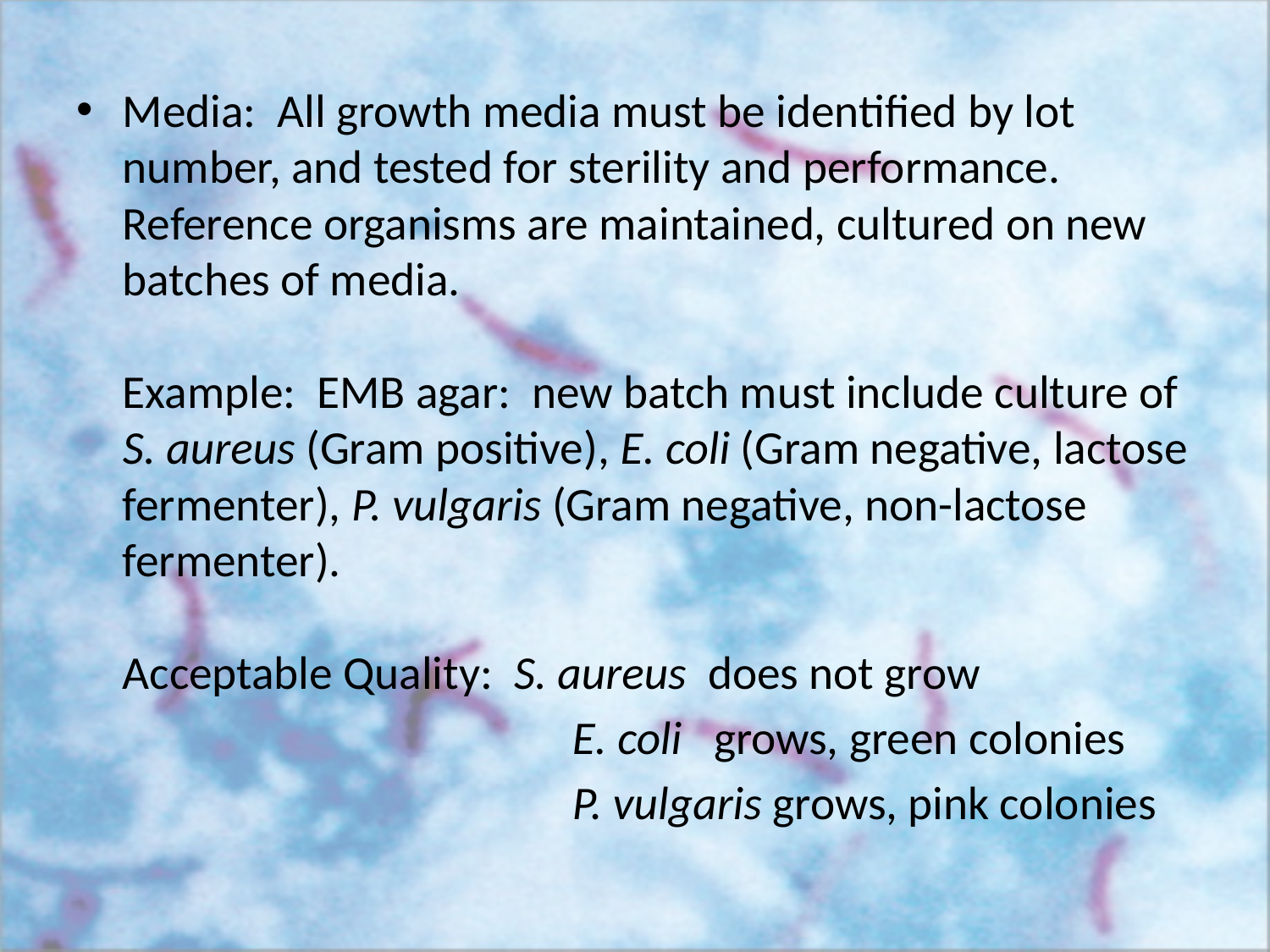

Media:  All growth media must be identified by lot number, and tested for sterility and performance.  Reference organisms are maintained, cultured on new batches of media.
Example:  EMB agar:  new batch must include culture of S. aureus (Gram positive), E. coli (Gram negative, lactose fermenter), P. vulgaris (Gram negative, non-lactose fermenter).
Acceptable Quality:  S. aureus  does not grow
E. coli   grows, green colonies
P. vulgaris grows, pink colonies